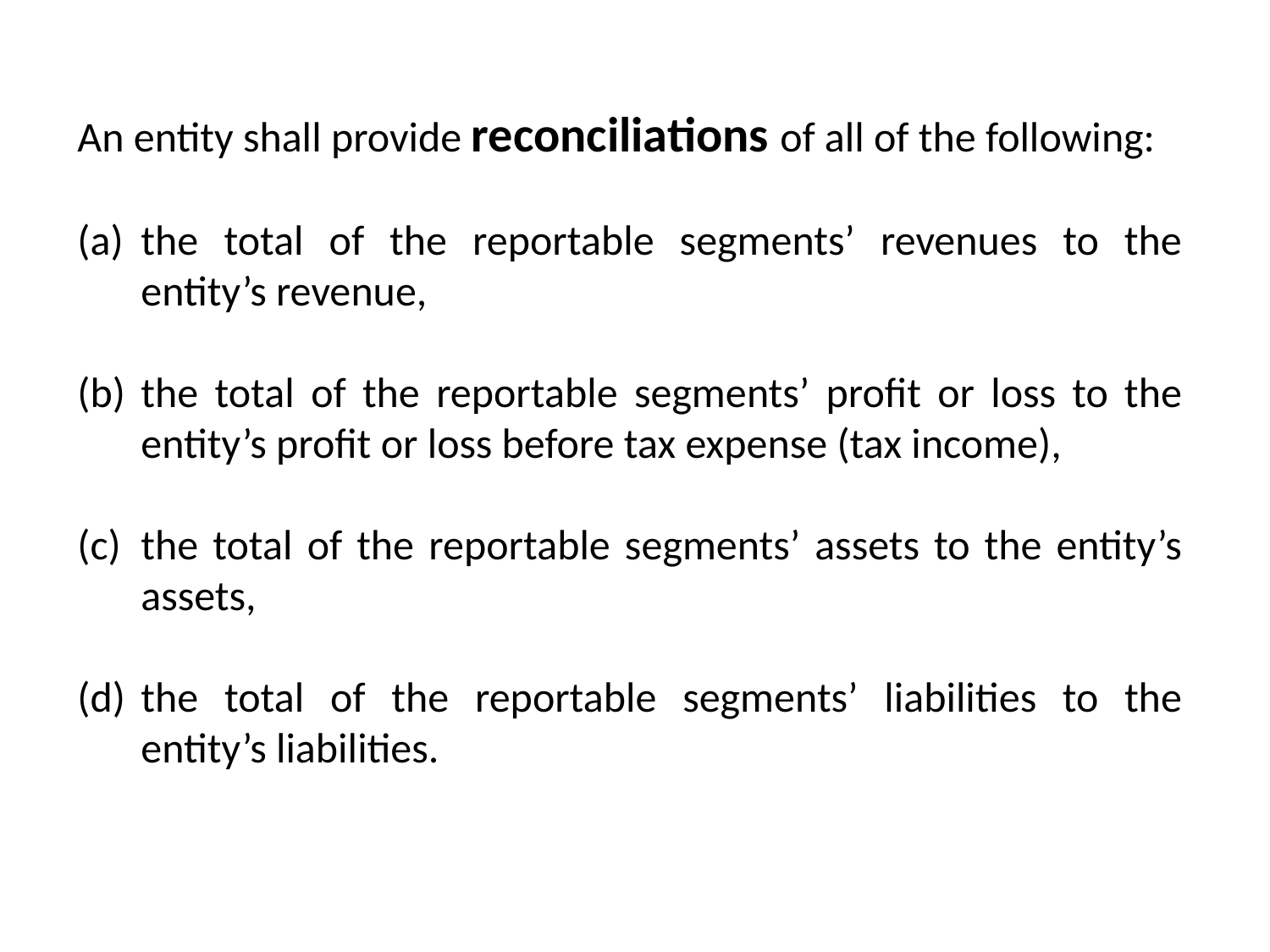

An entity shall provide reconciliations of all of the following:

the total of the reportable segments’ revenues to the entity’s revenue,

the total of the reportable segments’ profit or loss to the entity’s profit or loss before tax expense (tax income),

the total of the reportable segments’ assets to the entity’s assets,

the total of the reportable segments’ liabilities to the entity’s liabilities.